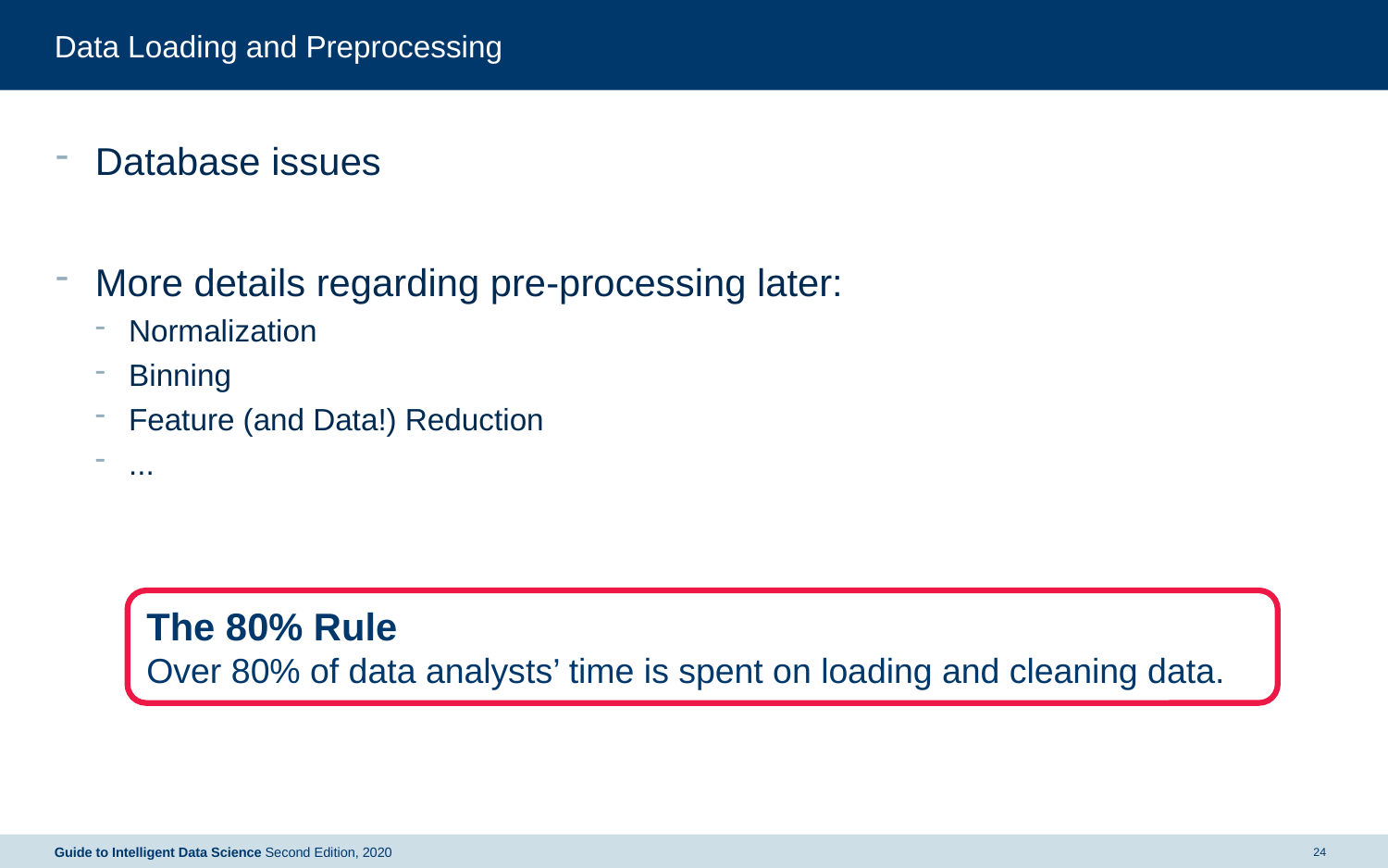

# Data Loading and Preprocessing
Database issues

More details regarding pre-processing later:
Normalization
Binning
Feature (and Data!) Reduction
...
The 80% Rule
Over 80% of data analysts’ time is spent on loading and cleaning data.
Guide to Intelligent Data Science Second Edition, 2020
24